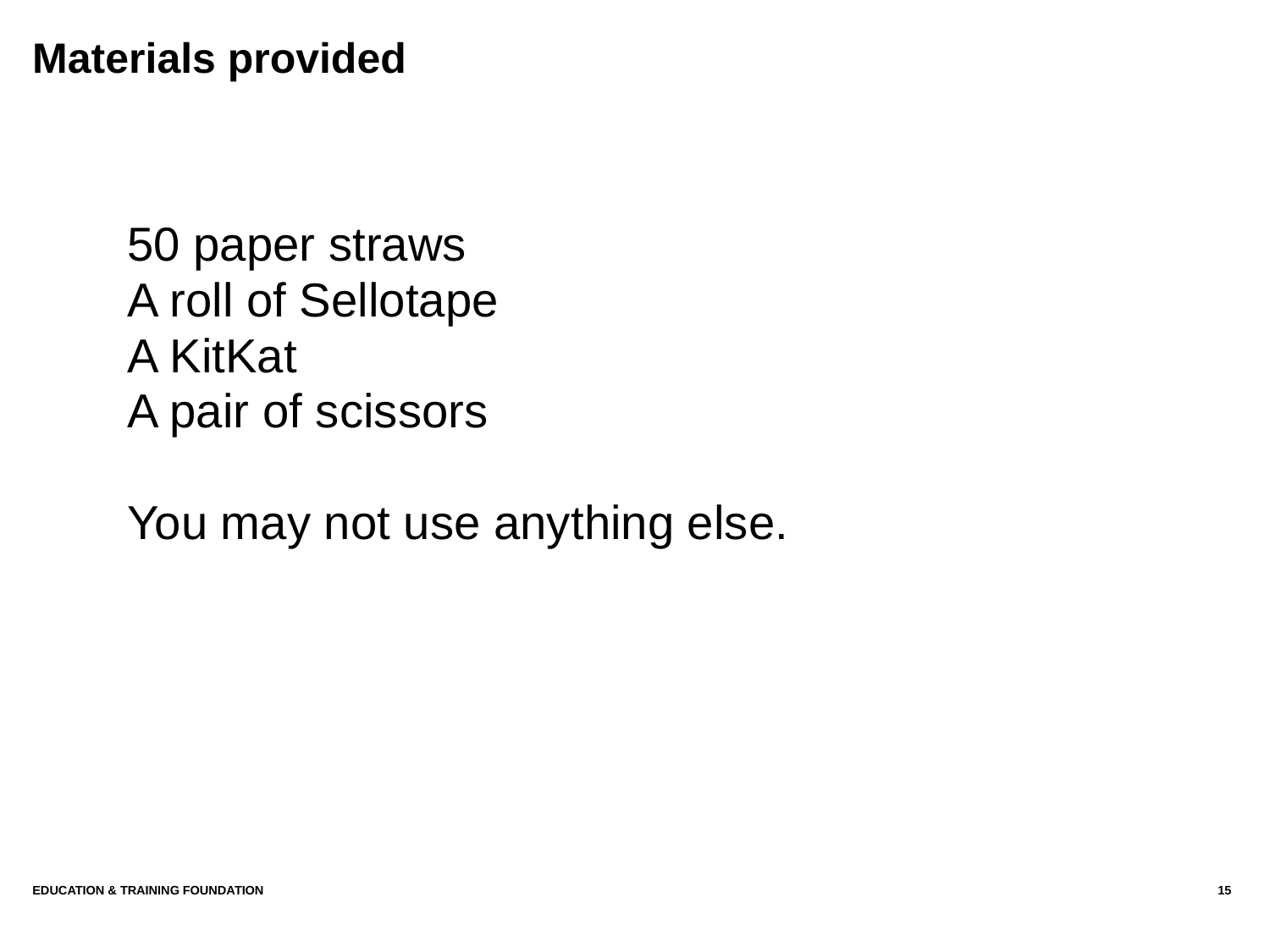

# Materials provided

50 paper straws
A roll of Sellotape
A KitKat
A pair of scissors

You may not use anything else.
Education & Training Foundation
15